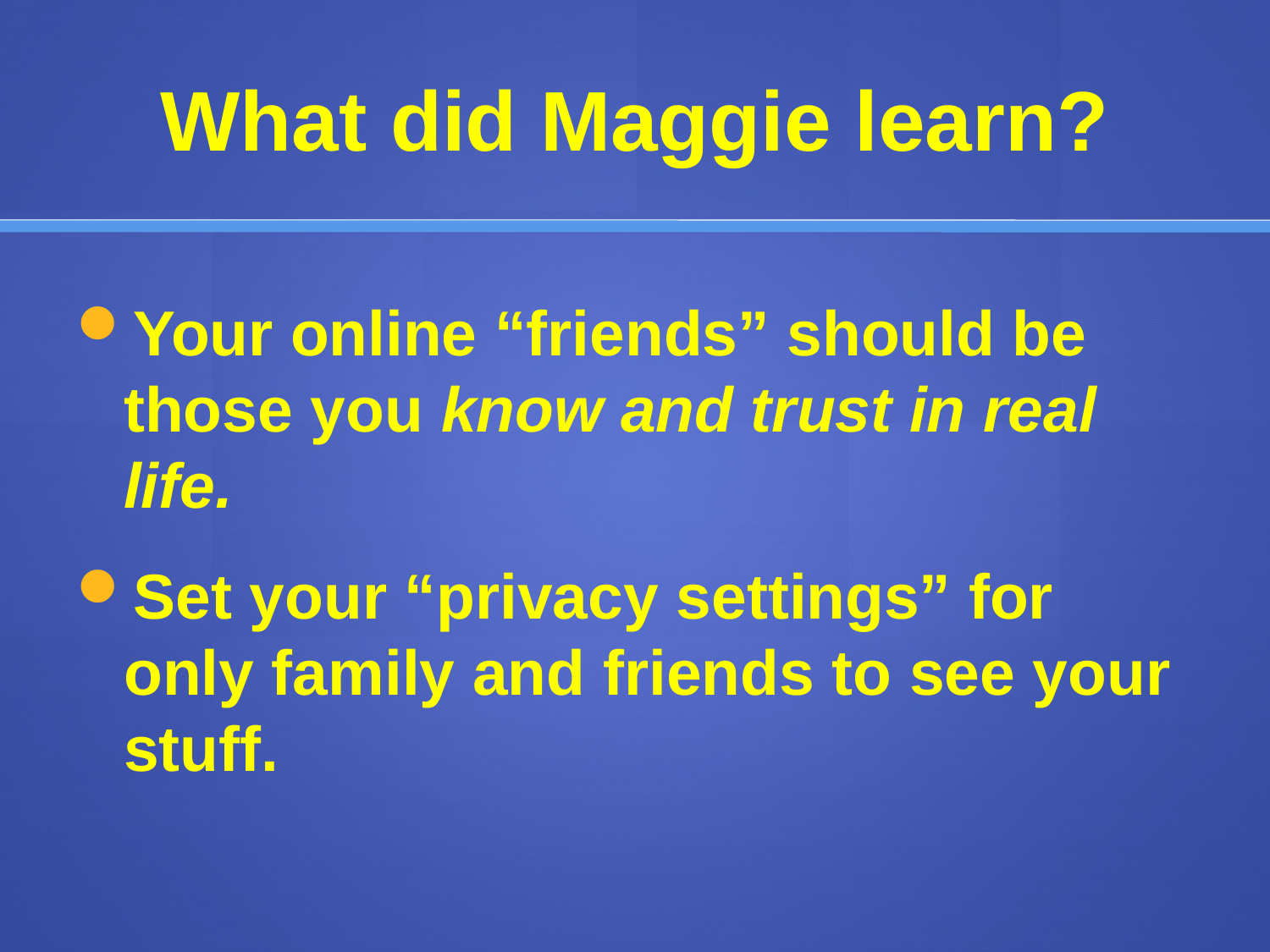

# What did Maggie learn?
Your online “friends” should be those you know and trust in real life.
Set your “privacy settings” for only family and friends to see your stuff.